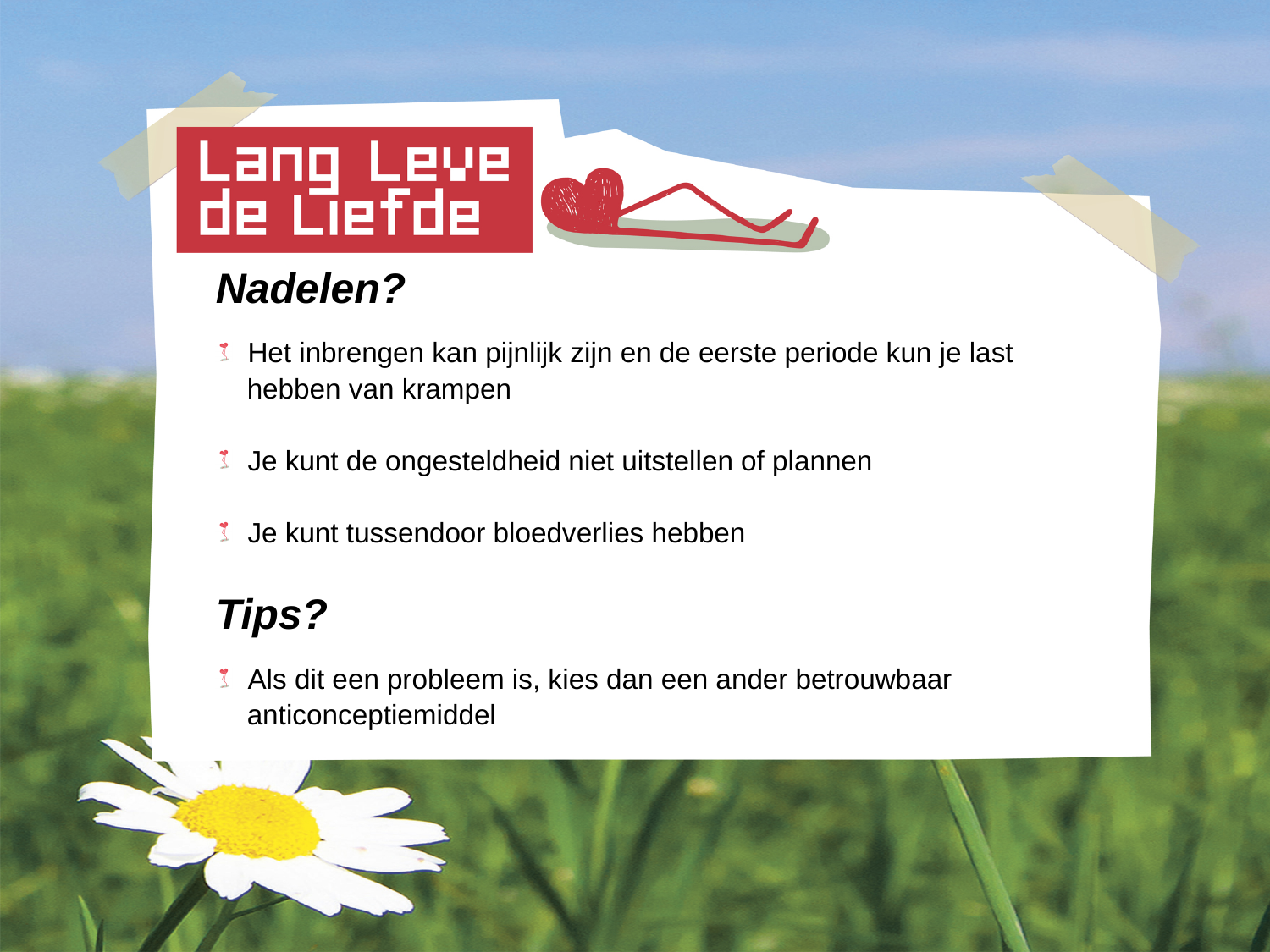

Nadelen?

  Het inbrengen kan pijnlijk zijn en de eerste periode kun je last
    hebben van krampen

  Je kunt de ongesteldheid niet uitstellen of plannen

  Je kunt tussendoor bloedverlies hebben

Tips?

  Als dit een probleem is, kies dan een ander betrouwbaar
    anticonceptiemiddel